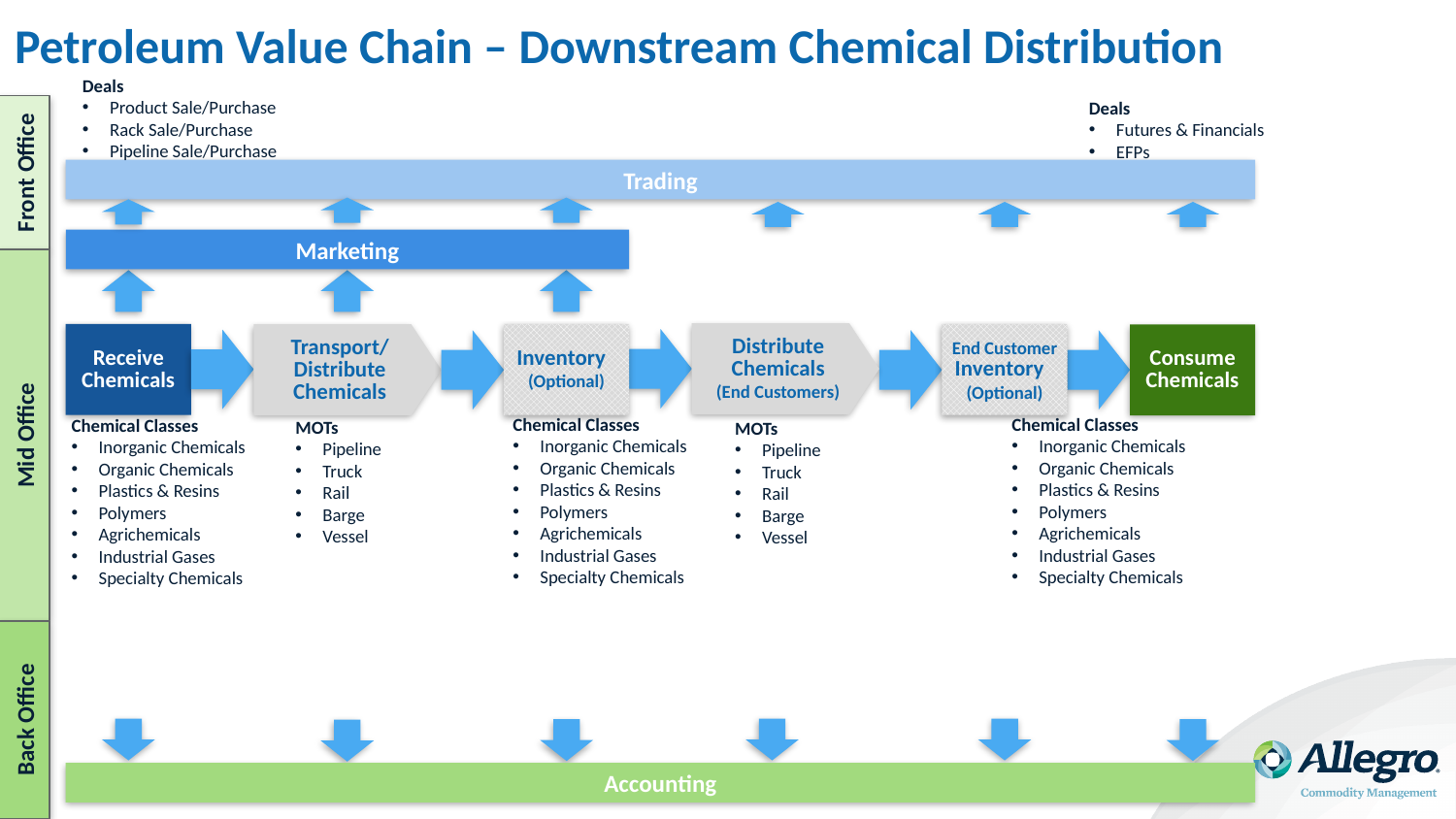

# Petroleum Value Chain – Downstream Chemical Distribution
Deals
Product Sale/Purchase
Rack Sale/Purchase
Pipeline Sale/Purchase
Deals
Futures & Financials
EFPs
Front Office
Trading

Marketing

Distribute
Chemicals
(End Customers)
Inventory
(Optional)
End Customer
Inventory
(Optional)
Receive
Chemicals
Transport/
Distribute
Chemicals
Consume
Chemicals

Chemical Classes
Inorganic Chemicals
Organic Chemicals
Plastics & Resins
Polymers
Agrichemicals
Industrial Gases
Specialty Chemicals
Chemical Classes
Inorganic Chemicals
Organic Chemicals
Plastics & Resins
Polymers
Agrichemicals
Industrial Gases
Specialty Chemicals
Chemical Classes
Inorganic Chemicals
Organic Chemicals
Plastics & Resins
Polymers
Agrichemicals
Industrial Gases
Specialty Chemicals
MOTs
Pipeline
Truck
Rail
Barge
Vessel
MOTs
Pipeline
Truck
Rail
Barge
Vessel
Mid Office
Back Office

Accounting